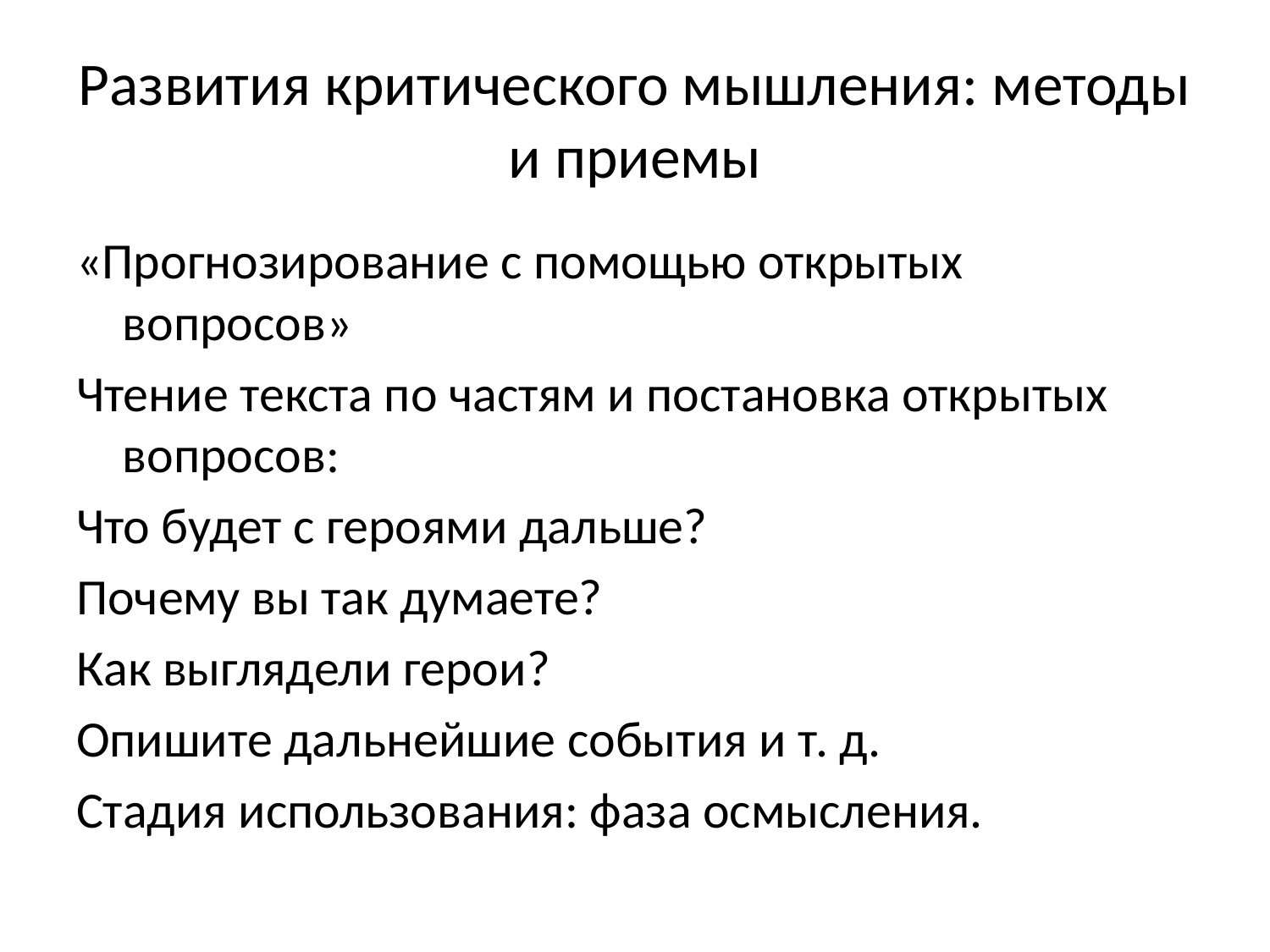

# Развития критического мышления: методы и приемы
«Прогнозирование с помощью открытых вопросов»
Чтение текста по частям и постановка открытых вопросов:
Что будет с героями дальше?
Почему вы так думаете?
Как выглядели герои?
Опишите дальнейшие события и т. д.
Стадия использования: фаза осмысления.